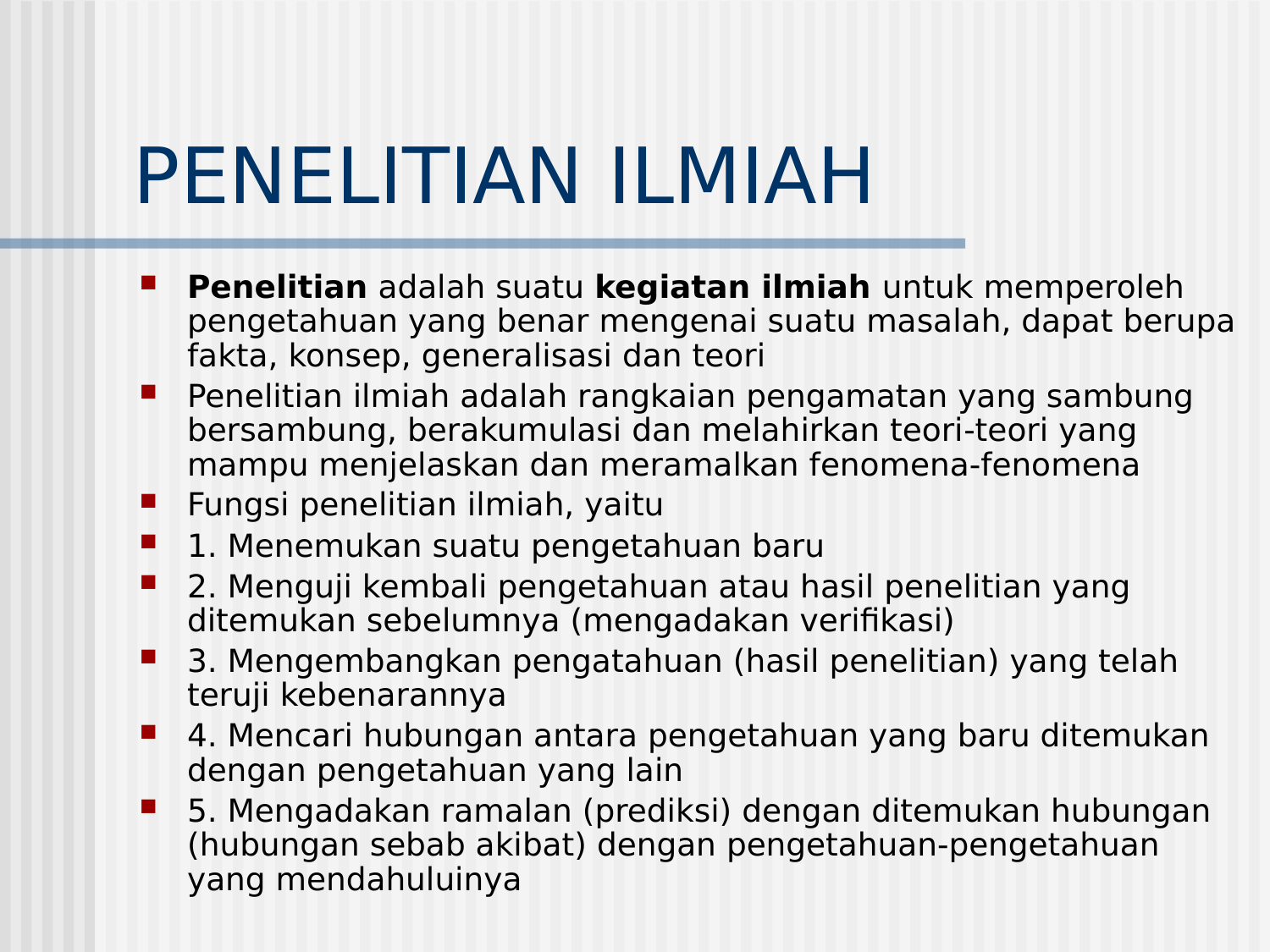

# PENELITIAN ILMIAH
Penelitian adalah suatu kegiatan ilmiah untuk memperoleh pengetahuan yang benar mengenai suatu masalah, dapat berupa fakta, konsep, generalisasi dan teori
Penelitian ilmiah adalah rangkaian pengamatan yang sambung bersambung, berakumulasi dan melahirkan teori-teori yang mampu menjelaskan dan meramalkan fenomena-fenomena
Fungsi penelitian ilmiah, yaitu
1. Menemukan suatu pengetahuan baru
2. Menguji kembali pengetahuan atau hasil penelitian yang ditemukan sebelumnya (mengadakan verifikasi)
3. Mengembangkan pengatahuan (hasil penelitian) yang telah teruji kebenarannya
4. Mencari hubungan antara pengetahuan yang baru ditemukan dengan pengetahuan yang lain
5. Mengadakan ramalan (prediksi) dengan ditemukan hubungan (hubungan sebab akibat) dengan pengetahuan-pengetahuan yang mendahuluinya